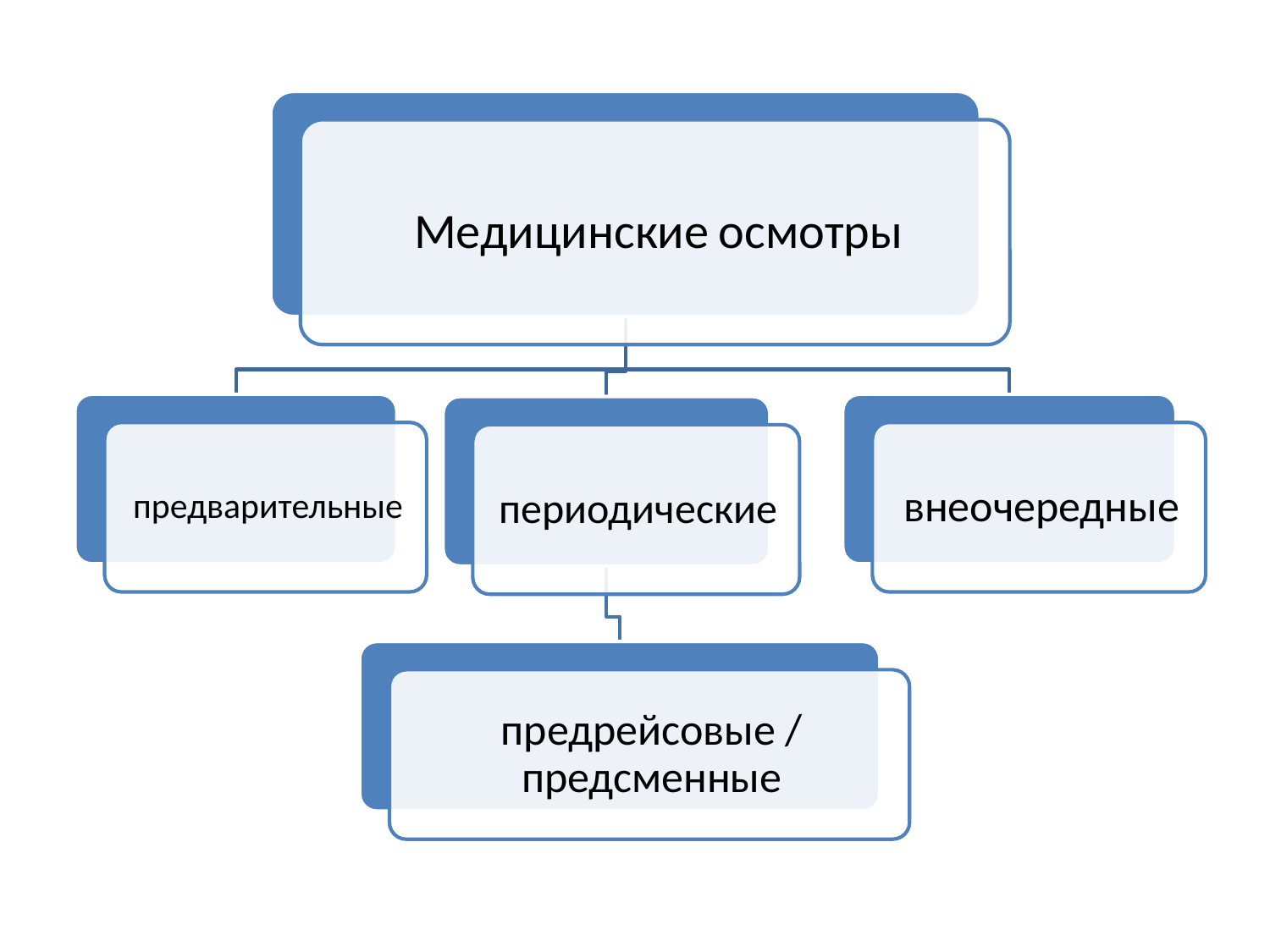

Медицинские осмотры

предварительные
внеочередные
периодические

предрейсовые / предсменные